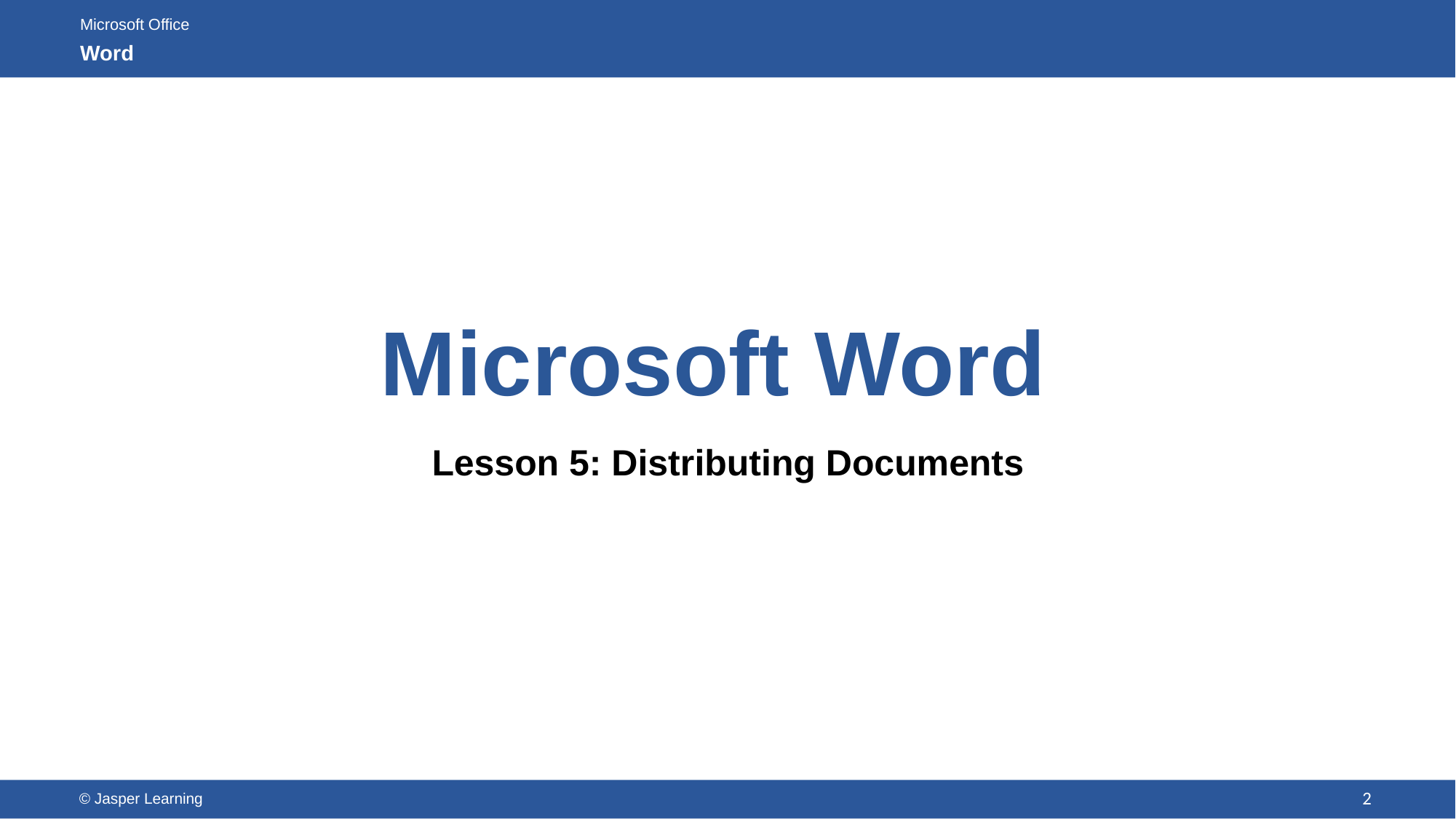

# Microsoft Word
Lesson 5: Distributing Documents
2
© Jasper Learning